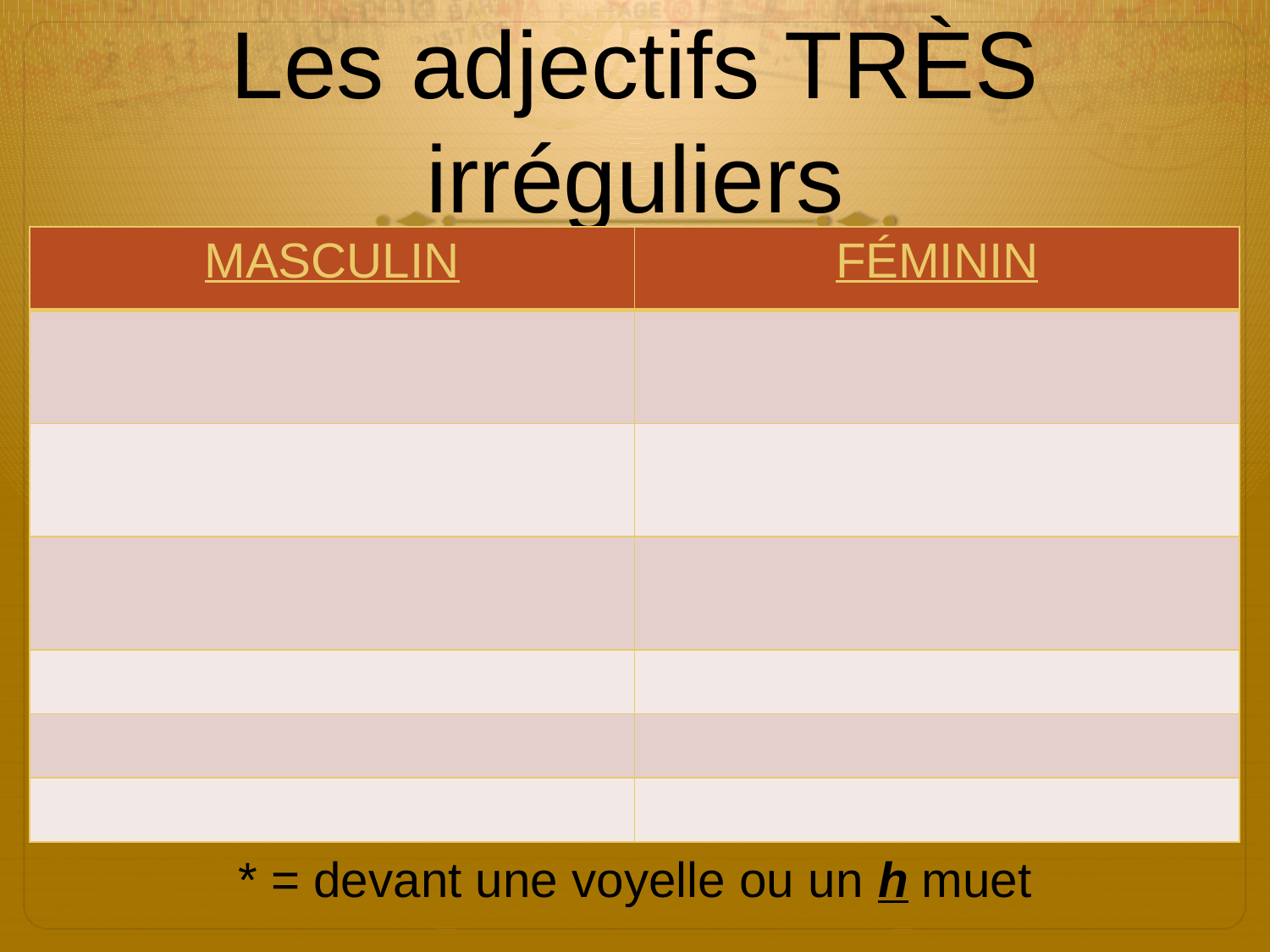

# Les adjectifs TRÈS irréguliers
| MASCULIN | FÉMININ |
| --- | --- |
|  |  |
|  |  |
|  |  |
|  |  |
|  |  |
|  |  |
* = devant une voyelle ou un h muet